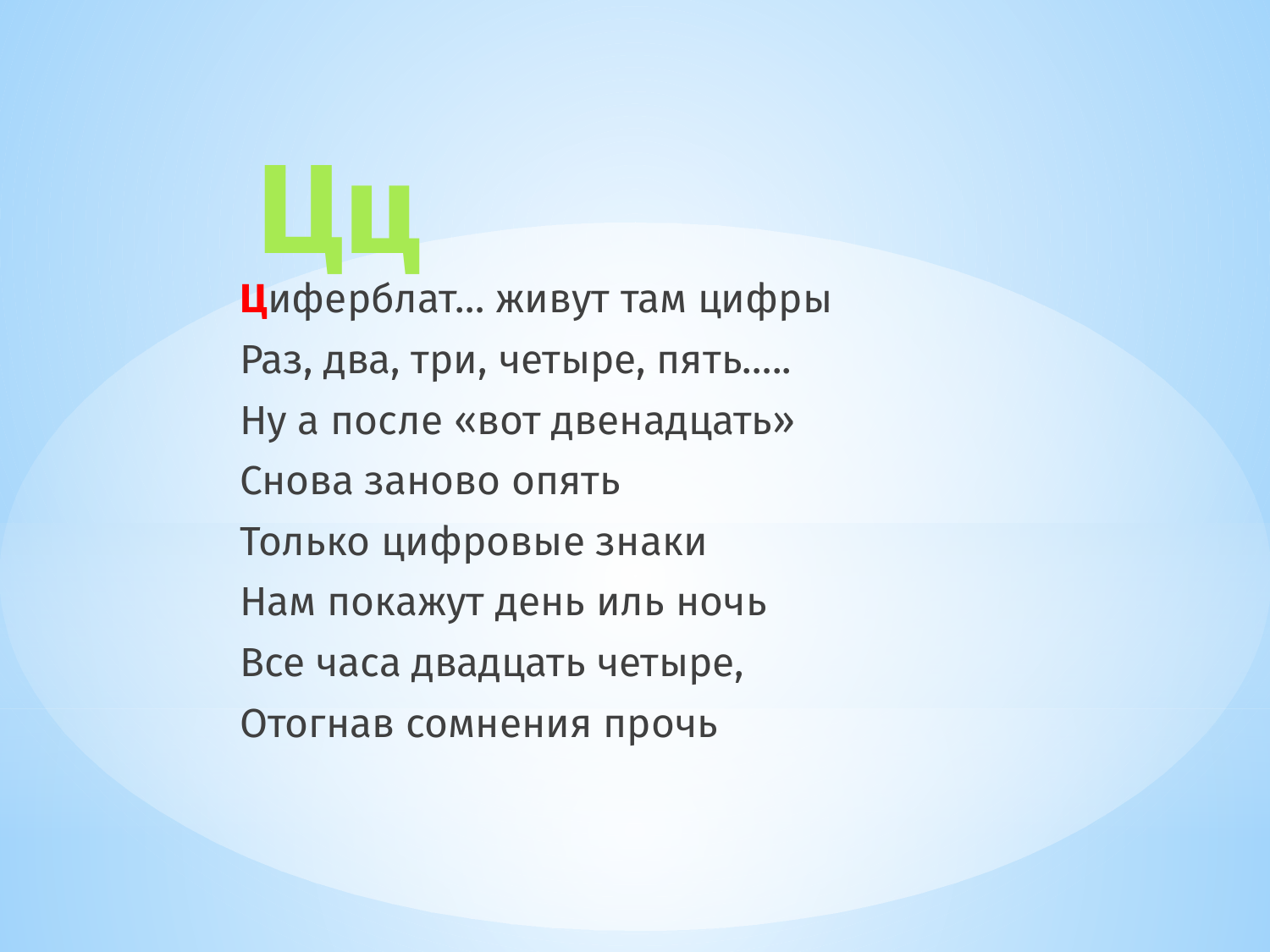

# Цц
Циферблат… живут там цифры
Раз, два, три, четыре, пять…..
Ну а после «вот двенадцать»
Снова заново опять
Только цифровые знаки
Нам покажут день иль ночь
Все часа двадцать четыре,
Отогнав сомнения прочь